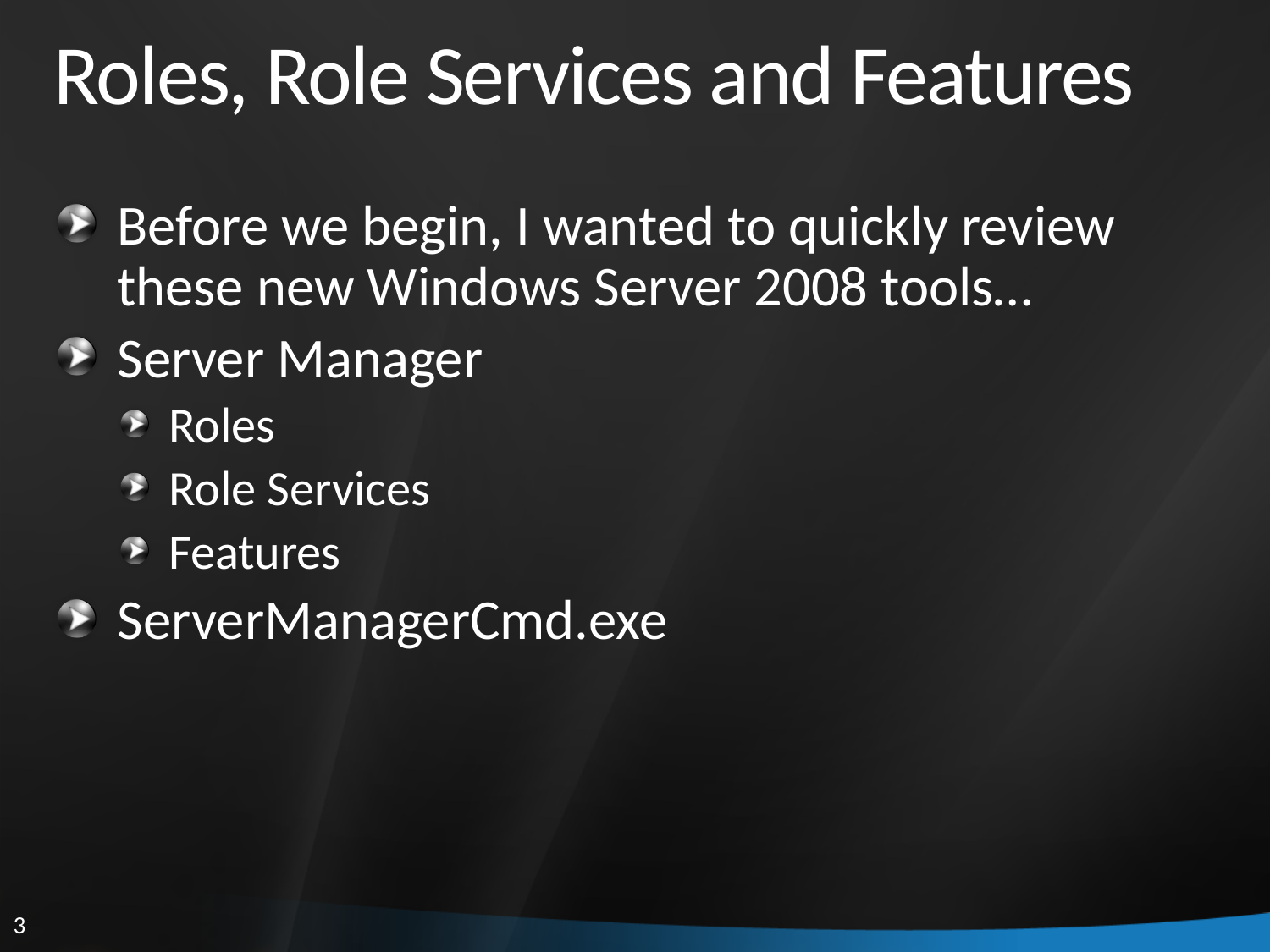

# Roles, Role Services and Features
Before we begin, I wanted to quickly review these new Windows Server 2008 tools…
Server Manager
Roles
Role Services
Features
ServerManagerCmd.exe